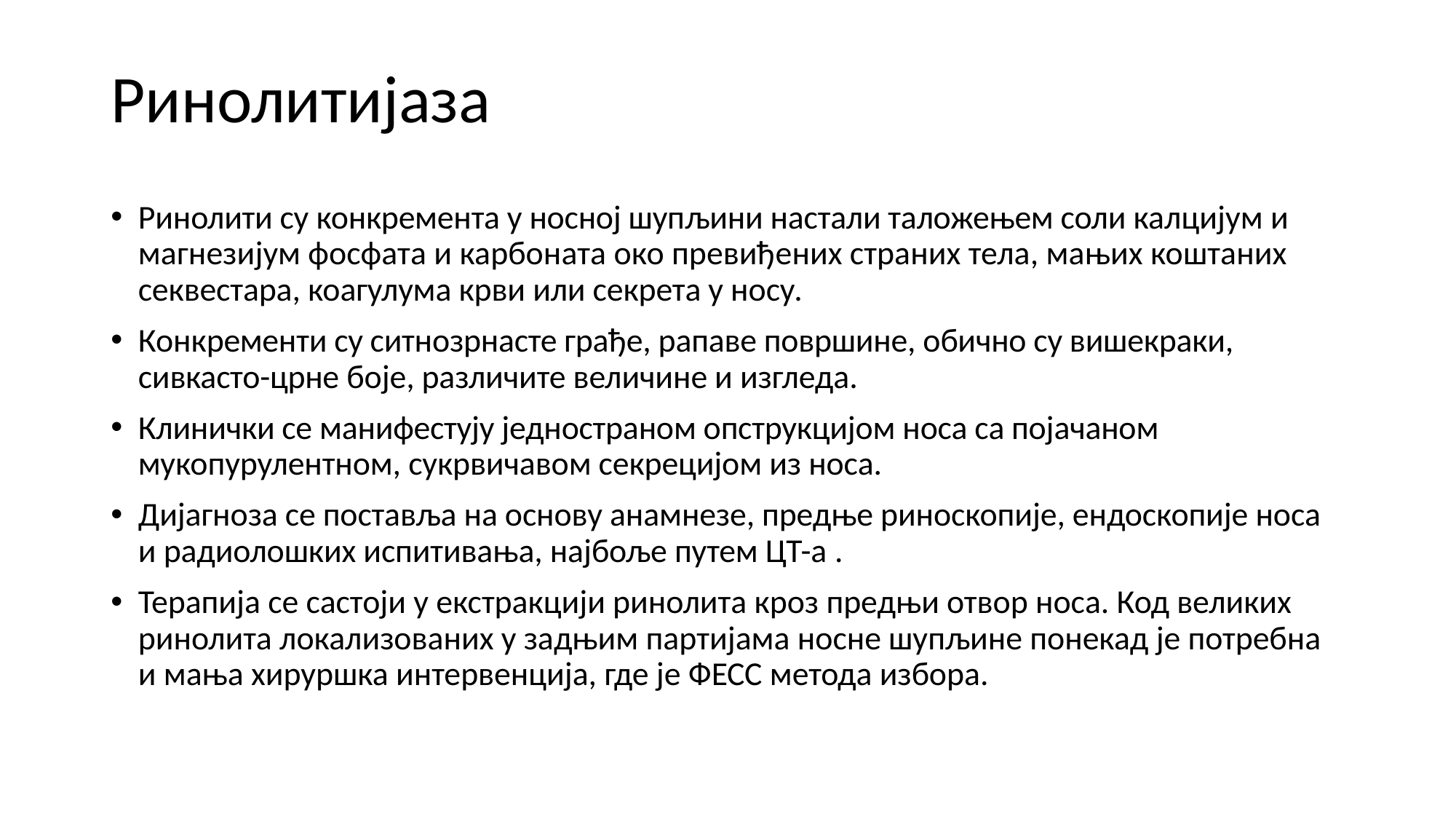

# Ринолитијаза
Ринолити су конкремента у носној шупљини настали таложењем соли калцијум и магнезијум фосфата и карбоната око превиђених страних тела, мањих коштаних секвестара, коагулума крви или секрета у носу.
Конкременти су ситнозрнасте грађе, рапаве површине, обично су вишекраки, сивкасто-црне боје, различите величине и изгледа.
Клинички се манифестују једностраном опструкцијом носа са појачаном мукопурулентном, сукрвичавом секрецијом из носа.
Дијагноза се поставља на основу анамнезе, предње риноскопије, ендоскопије носа и радиолошких испитивања, најбоље путем ЦТ-а .
Терапија се састоји у екстракцији ринолита кроз предњи отвор носа. Код великих ринолита локализованих у задњим партијама носне шупљине понекад је потребна  и мања хируршка интервенција, где је ФЕСС метода избора.